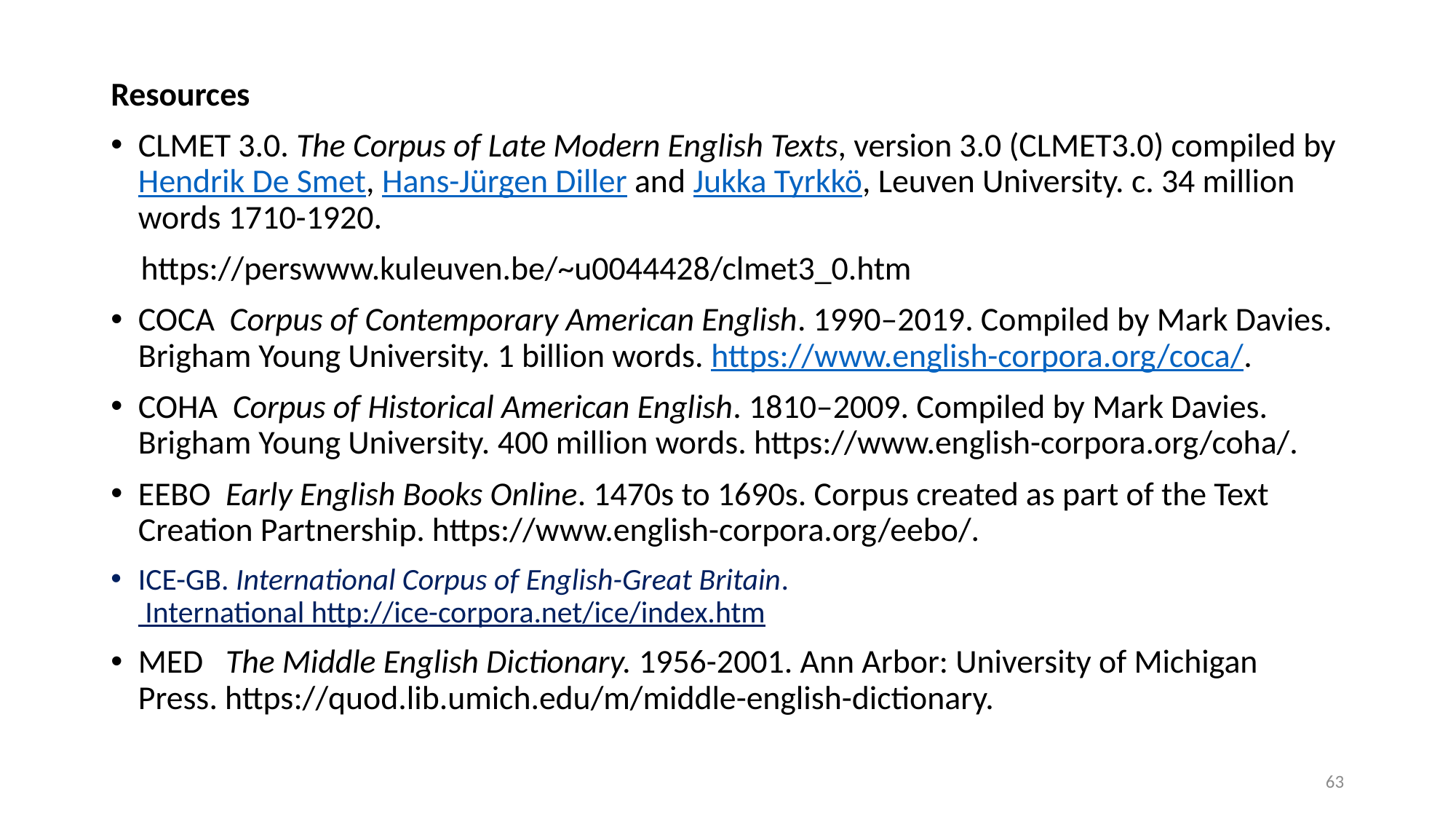

Resources
CLMET 3.0. The Corpus of Late Modern English Texts, version 3.0 (CLMET3.0) compiled by Hendrik De Smet, Hans-Jürgen Diller and Jukka Tyrkkö, Leuven University. c. 34 million words 1710-1920.
    https://perswww.kuleuven.be/~u0044428/clmet3_0.htm
COCA  Corpus of Contemporary American English. 1990–2019. Compiled by Mark Davies.  Brigham Young University. 1 billion words. https://www.english-corpora.org/coca/.
COHA  Corpus of Historical American English. 1810–2009. Compiled by Mark Davies. Brigham Young University. 400 million words. https://www.english-corpora.org/coha/.
EEBO  Early English Books Online. 1470s to 1690s. Corpus created as part of the Text Creation Partnership. https://www.english-corpora.org/eebo/.
ICE-GB. International Corpus of English-Great Britain.  International http://ice-corpora.net/ice/index.htm
MED   The Middle English Dictionary. 1956-2001. Ann Arbor: University of Michigan Press. https://quod.lib.umich.edu/m/middle-english-dictionary.

63